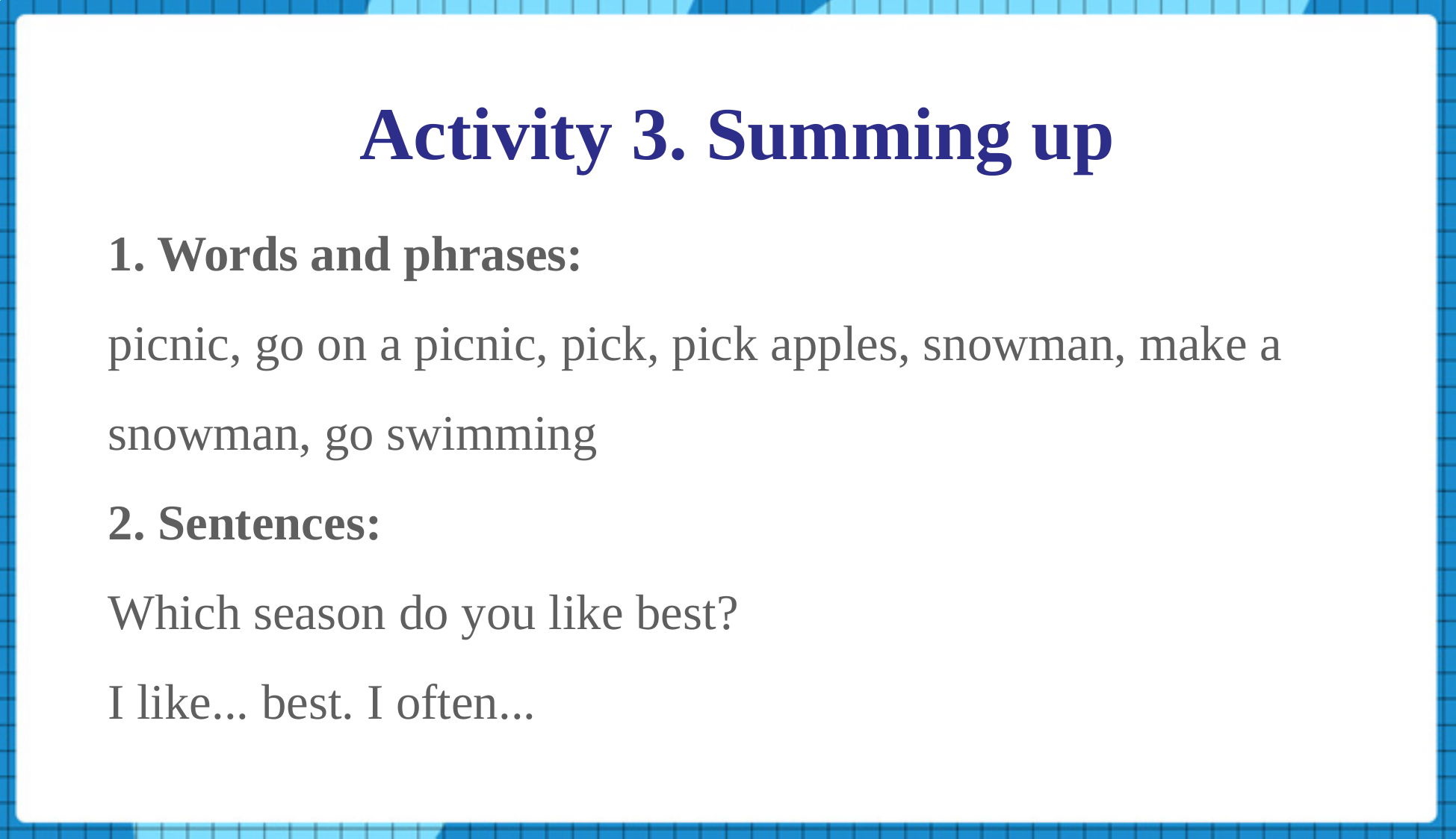

Activity 3. Summing up
1. Words and phrases:
picnic, go on a picnic, pick, pick apples, snowman, make a snowman, go swimming
2. Sentences:
Which season do you like best?
I like... best. I often...